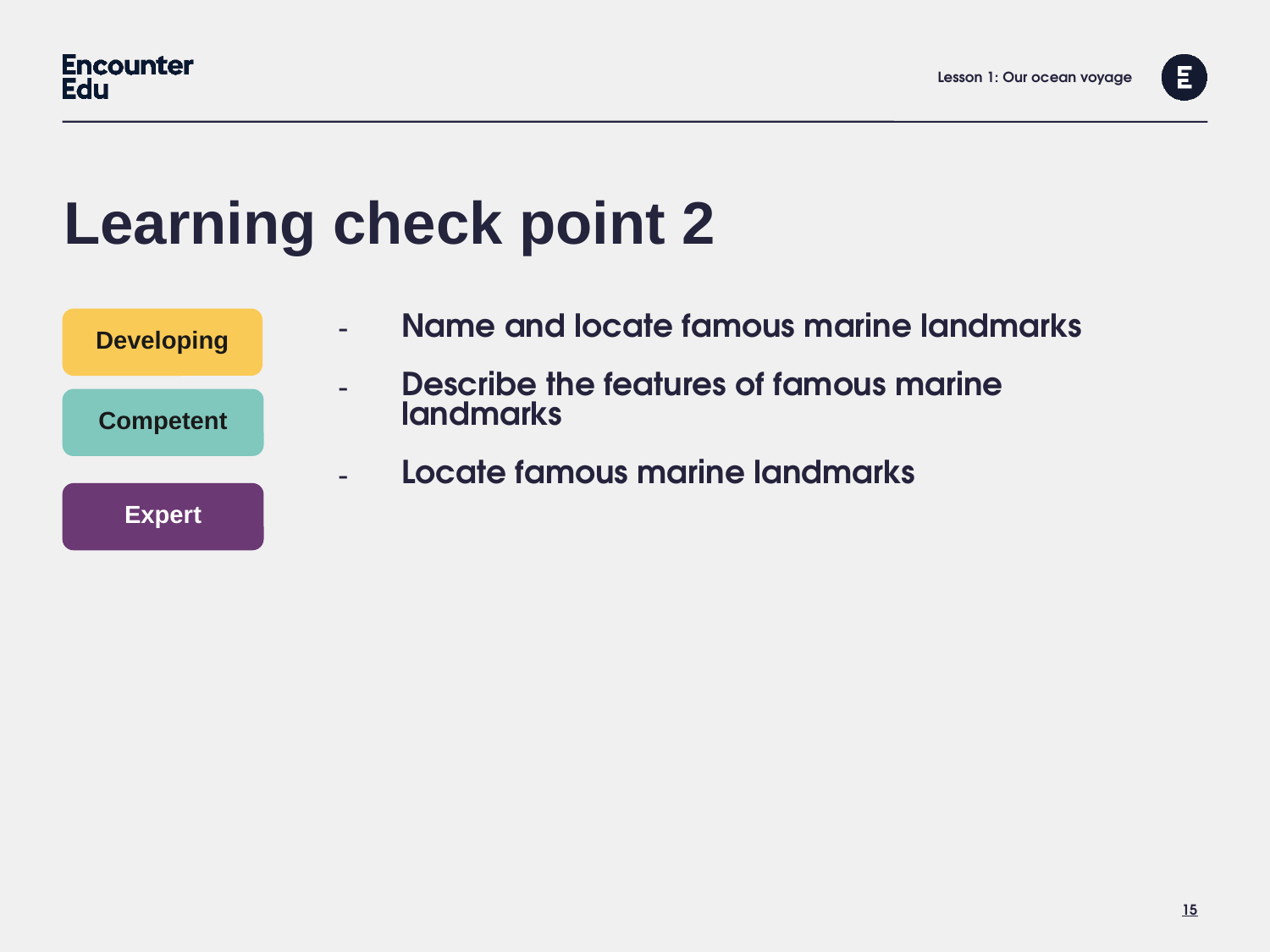

Lesson 1: Our ocean voyage
Learning check point 2
| Name and locate famous marine landmarks Describe the features of famous marine landmarks Locate famous marine landmarks |
| --- |
|  |
|  |
|  |
|  |
Developing
Competent
Expert
15